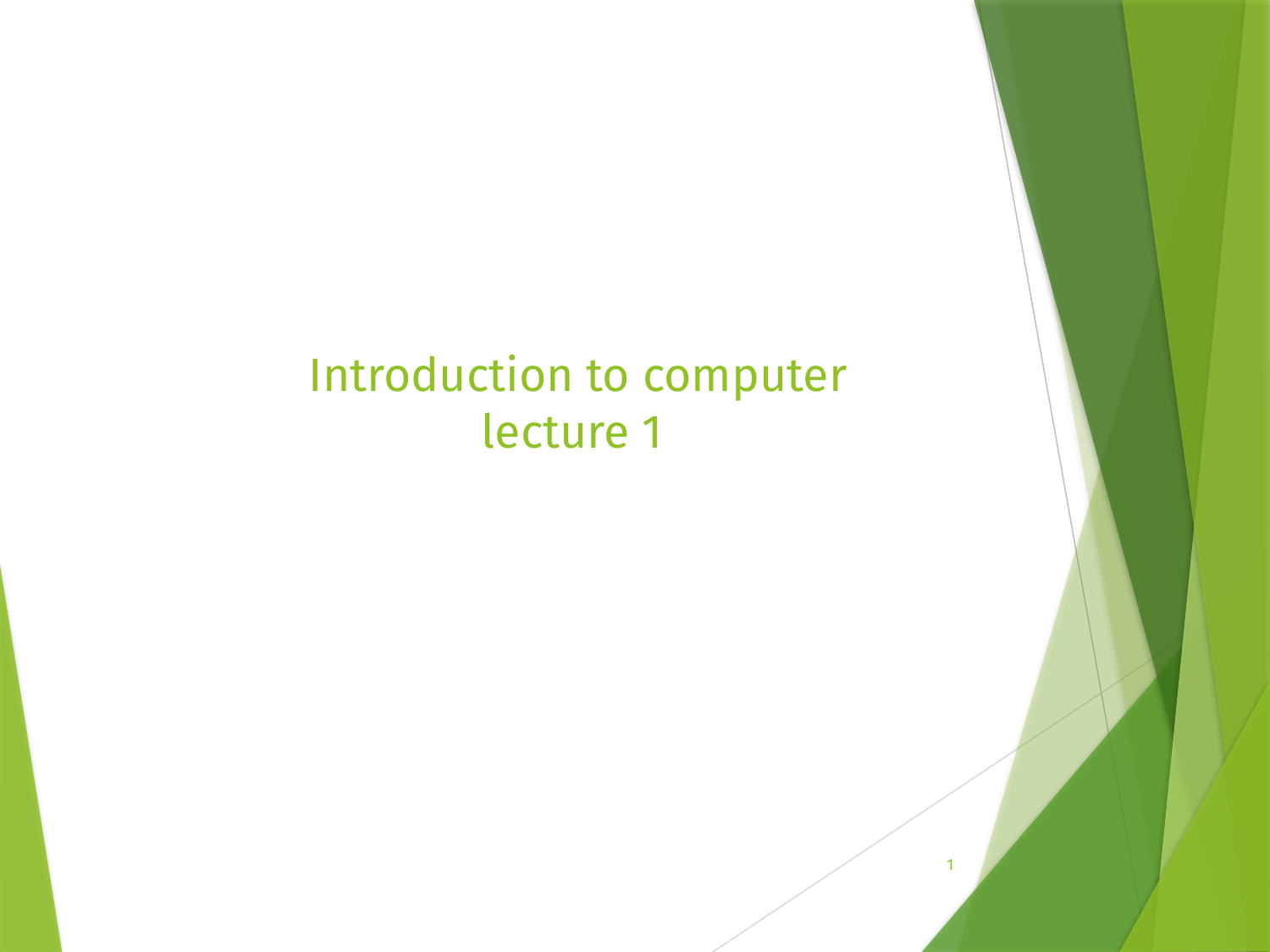

# Introduction to computer lecture 1
1